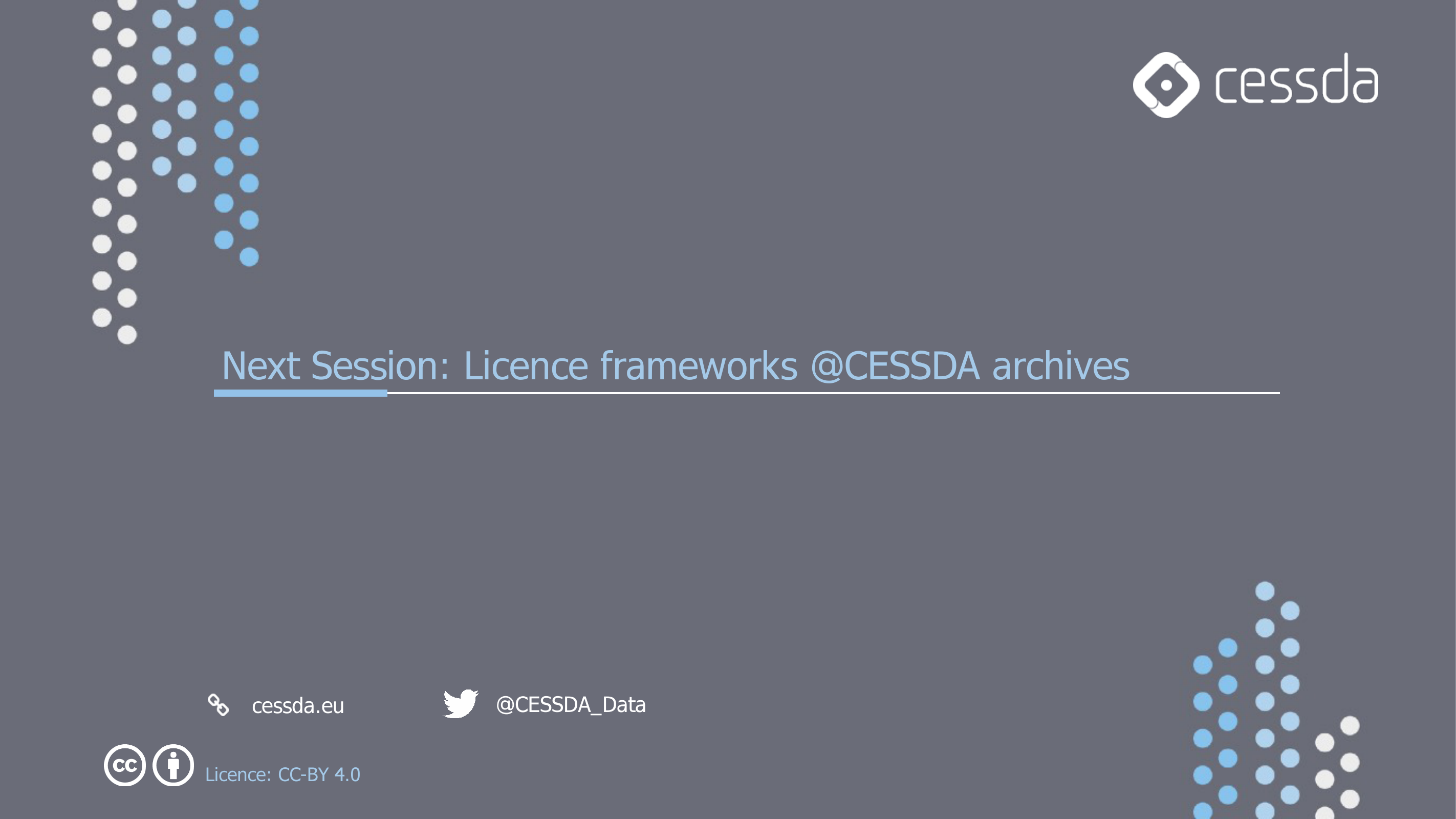

Next Session: Licence frameworks @CESSDA archives
Licence: CC-BY 4.0